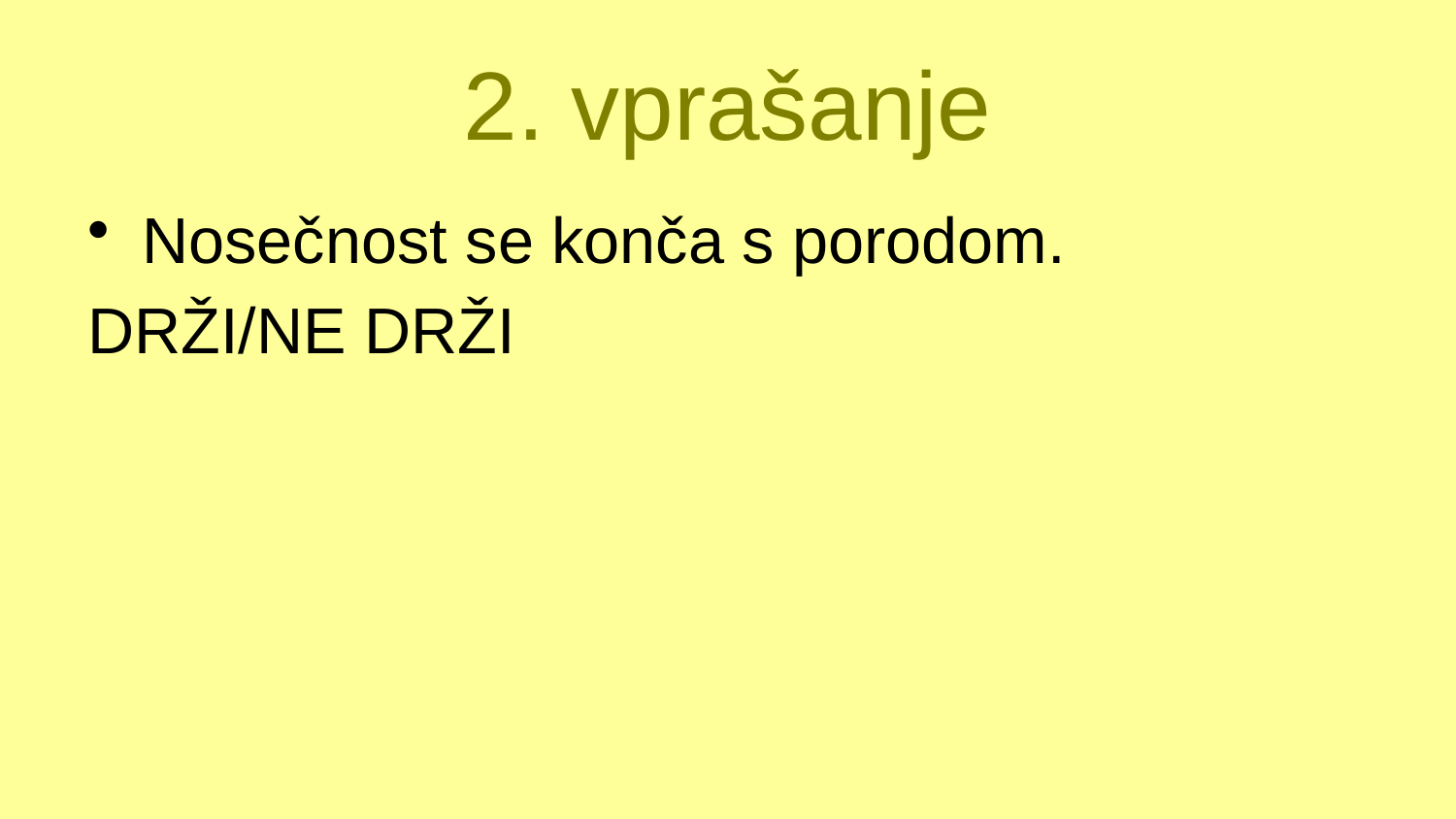

# 2. vprašanje
Nosečnost se konča s porodom.
DRŽI/NE DRŽI